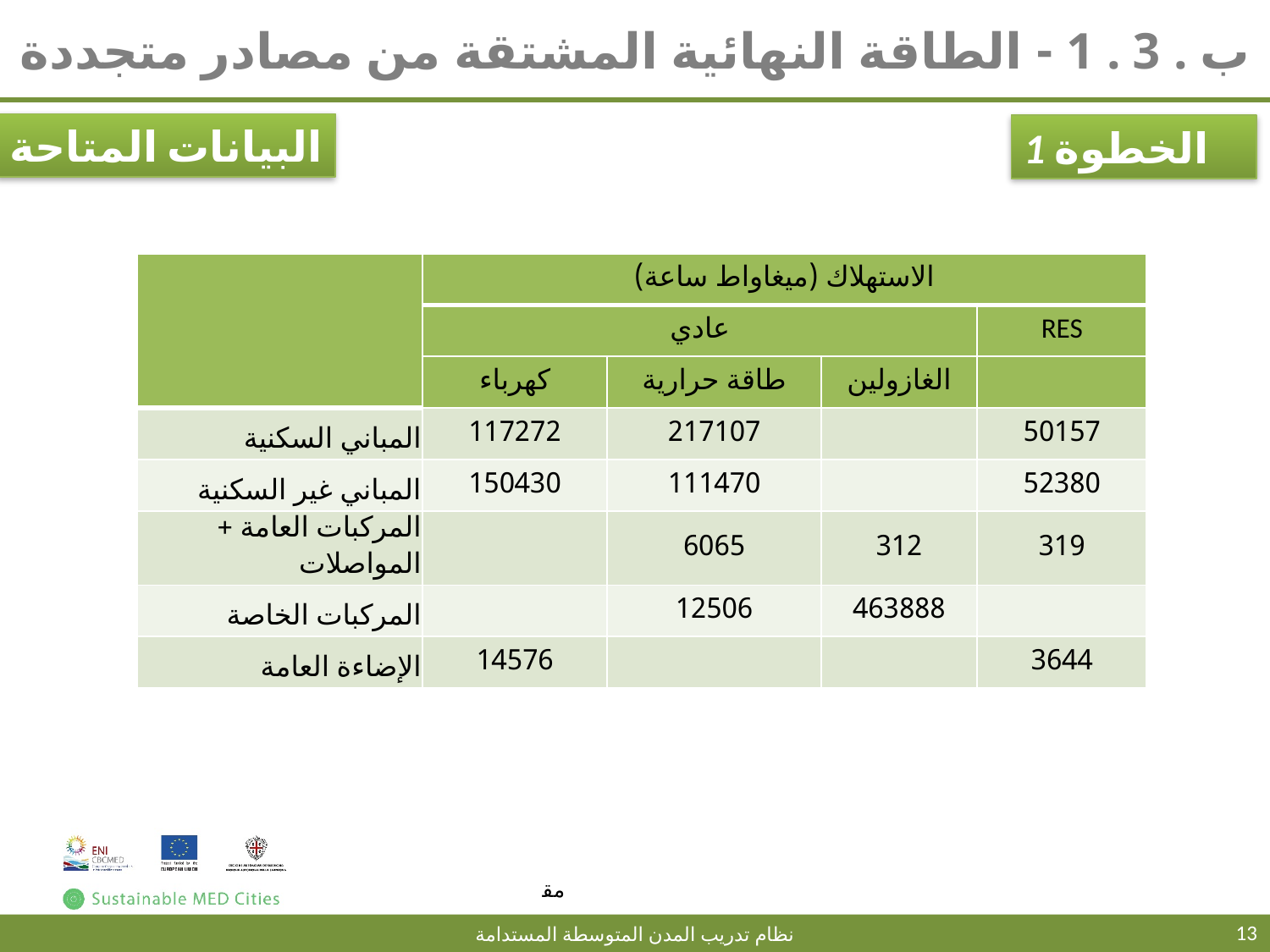

# ب . 3 . 1 - الطاقة النهائية المشتقة من مصادر متجددة
البيانات المتاحة
الخطوة 1
|  | الاستهلاك (ميغاواط ساعة) |  |  |  |
| --- | --- | --- | --- | --- |
|  | عادي |  |  | RES |
|  | كهرباء | طاقة حرارية | الغازولين |  |
| المباني السكنية | 117272 | 217107 |  | 50157 |
| المباني غير السكنية | 150430 | 111470 |  | 52380 |
| المركبات العامة + المواصلات |  | 6065 | 312 | 319 |
| المركبات الخاصة |  | 12506 | 463888 |  |
| الإضاءة العامة | 14576 |  |  | 3644 |

13